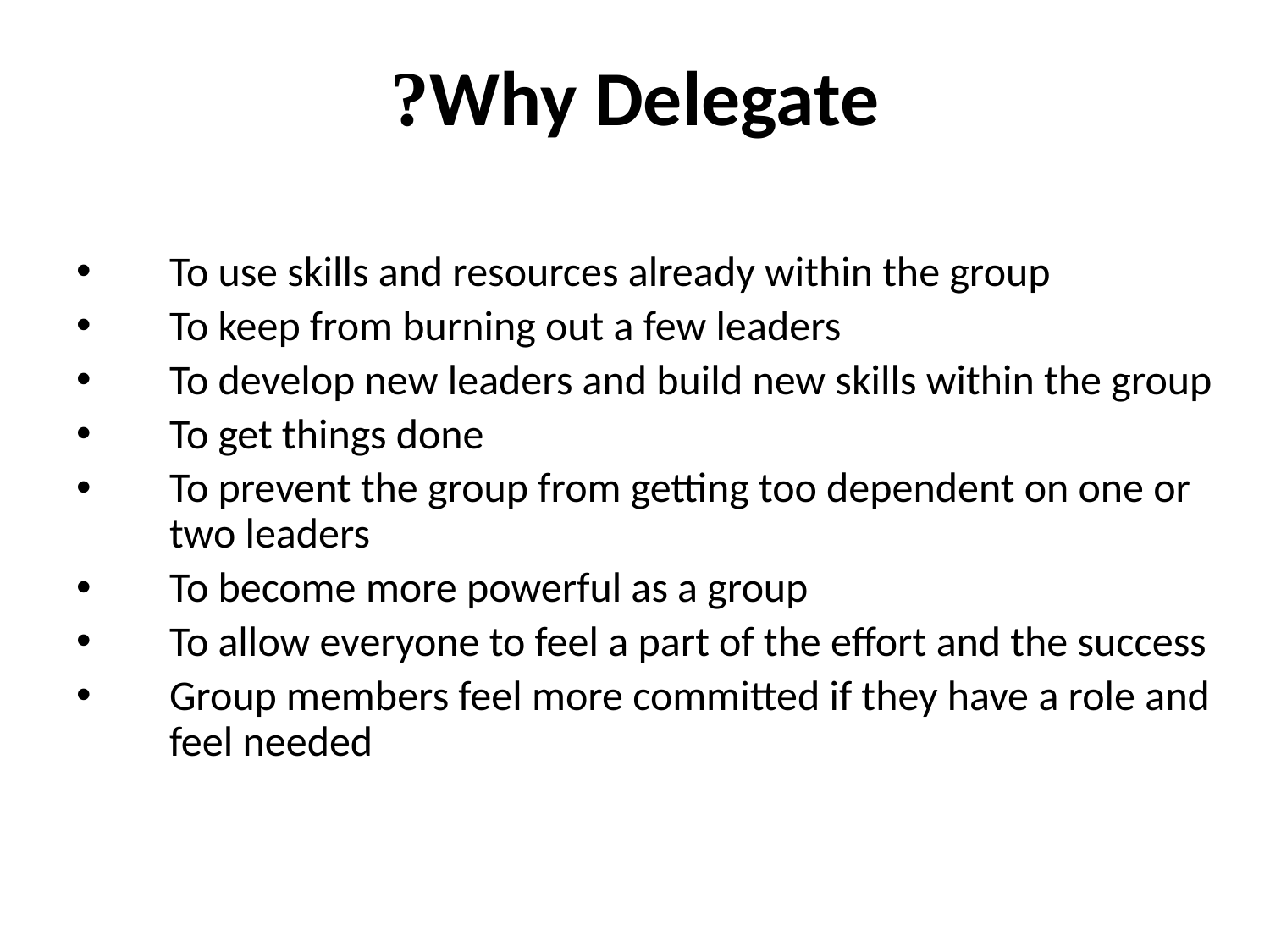

# Why Delegate?
To use skills and resources already within the group
To keep from burning out a few leaders
To develop new leaders and build new skills within the group
To get things done
To prevent the group from getting too dependent on one or two leaders
To become more powerful as a group
To allow everyone to feel a part of the effort and the success
Group members feel more committed if they have a role and feel needed